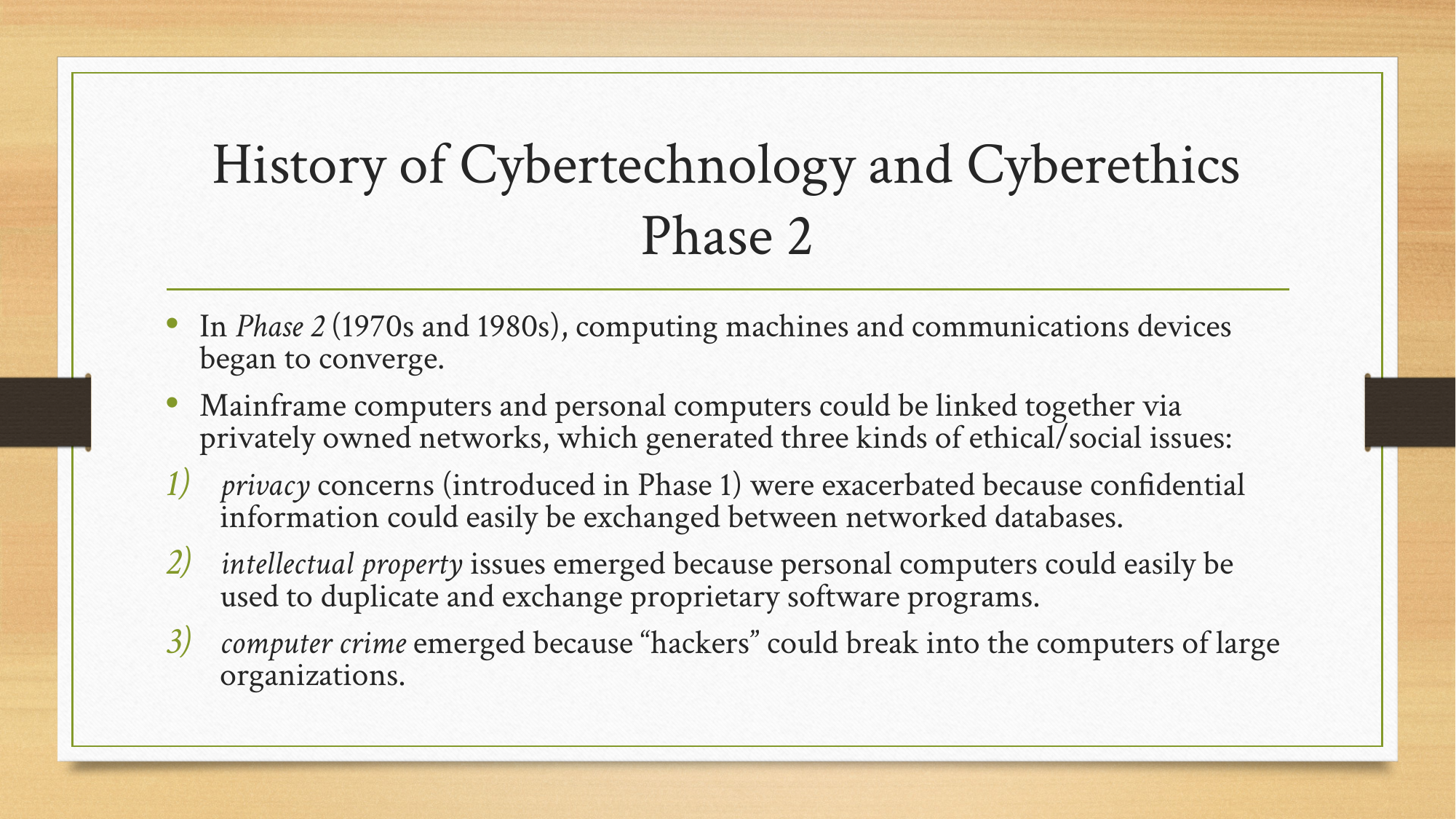

# History of Cybertechnology and Cyberethics Phase 2
In Phase 2 (1970s and 1980s), computing machines and communications devices began to converge.
Mainframe computers and personal computers could be linked together via privately owned networks, which generated three kinds of ethical/social issues:
privacy concerns (introduced in Phase 1) were exacerbated because confidential information could easily be exchanged between networked databases.
intellectual property issues emerged because personal computers could easily be used to duplicate and exchange proprietary software programs.
computer crime emerged because “hackers” could break into the computers of large organizations.